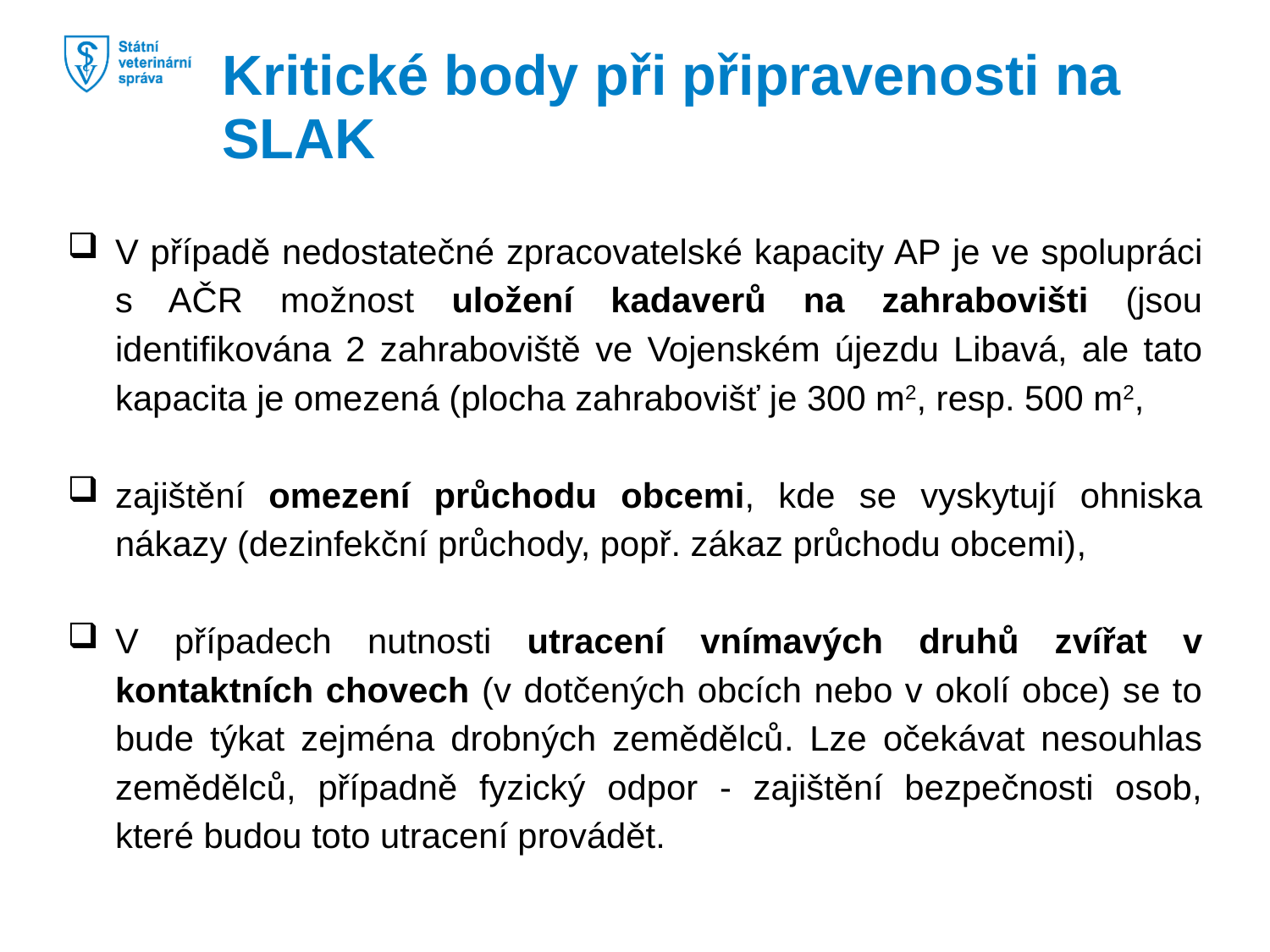

Kritické body při připravenosti na SLAK
V případě nedostatečné zpracovatelské kapacity AP je ve spolupráci s AČR možnost uložení kadaverů na zahrabovišti (jsou identifikována 2 zahraboviště ve Vojenském újezdu Libavá, ale tato kapacita je omezená (plocha zahrabovišť je 300 m2, resp. 500 m2,

zajištění omezení průchodu obcemi, kde se vyskytují ohniska nákazy (dezinfekční průchody, popř. zákaz průchodu obcemi),

V případech nutnosti utracení vnímavých druhů zvířat v kontaktních chovech (v dotčených obcích nebo v okolí obce) se to bude týkat zejména drobných zemědělců. Lze očekávat nesouhlas zemědělců, případně fyzický odpor - zajištění bezpečnosti osob, které budou toto utracení provádět.